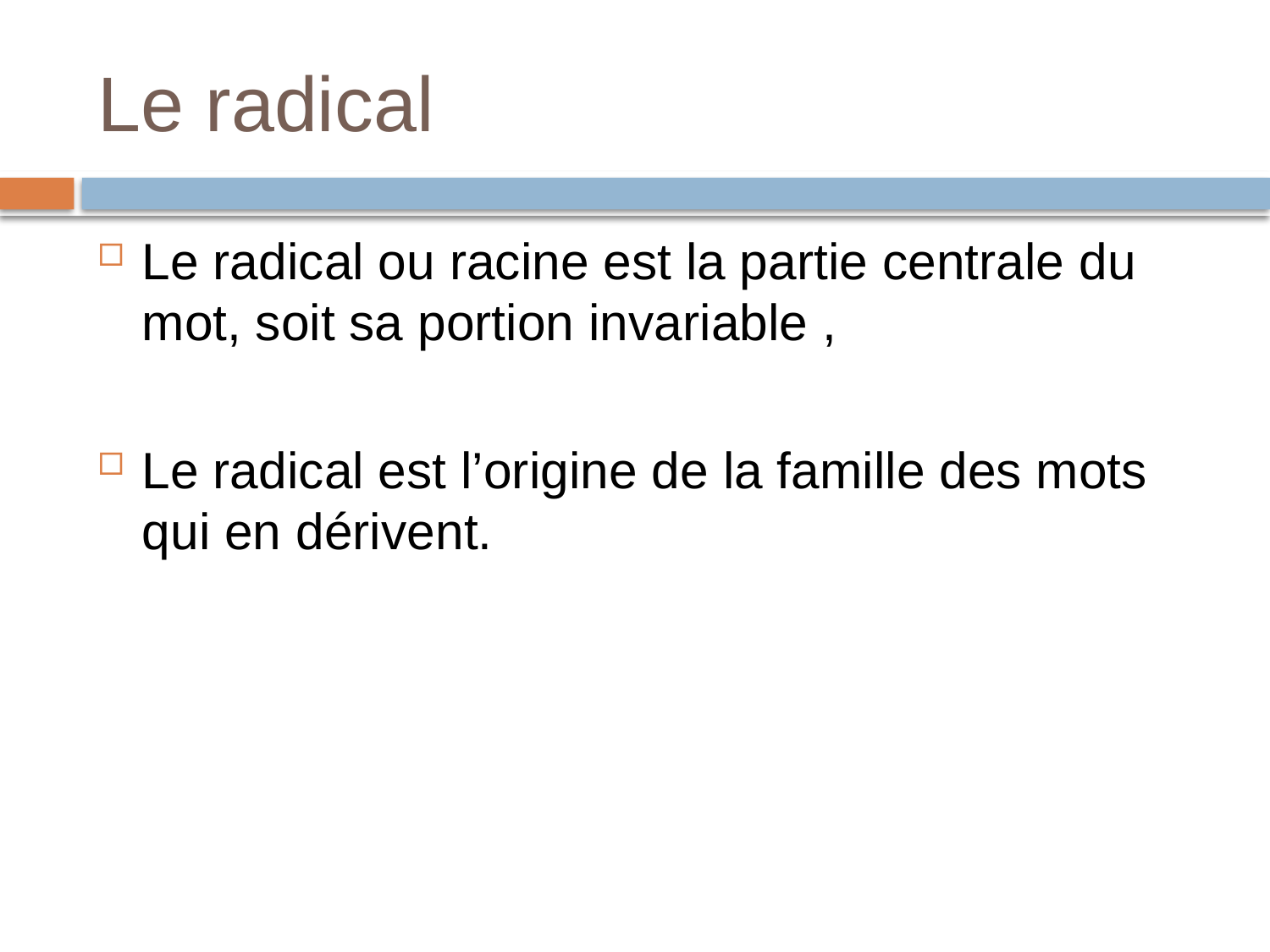

# Le radical
Le radical ou racine est la partie centrale du mot, soit sa portion invariable ,

Le radical est l’origine de la famille des mots qui en dérivent.